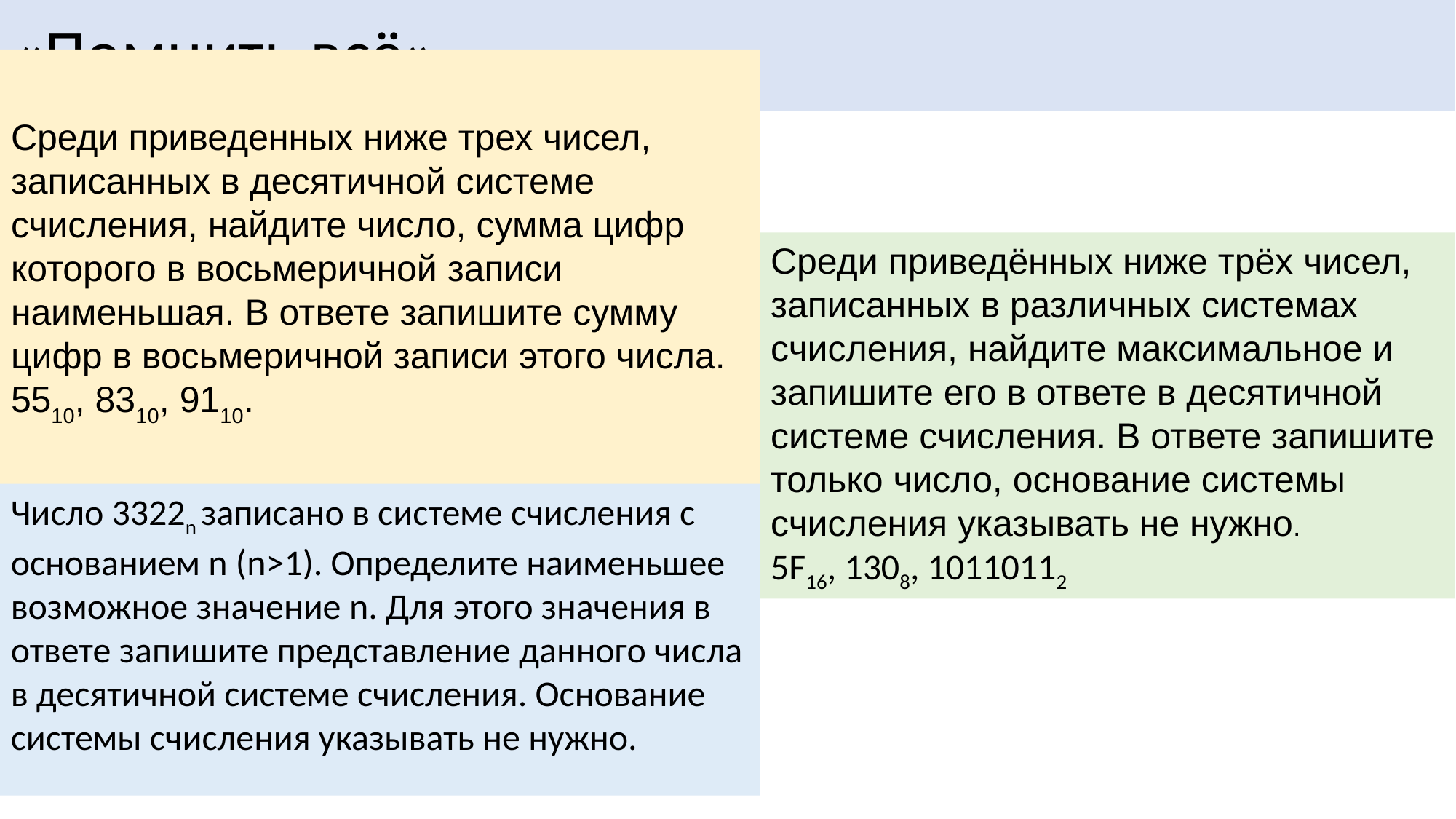

# «Помнить всё»
Среди приведенных ниже трех чисел, записанных в десятичной системе счисления, найдите число, сумма цифр которого в восьмеричной записи наименьшая. В ответе запишите сумму цифр в восьмеричной записи этого числа.
5510, 8310, 9110.

Среди приведённых ниже трёх чисел, записанных в различных системах счисления, найдите максимальное и запишите его в ответе в десятичной системе счисления. В ответе запишите только число, основание системы счисления указывать не нужно.
5F16, 1308, 10110112
Число 3322n записано в системе счисления с основанием n (n>1). Определите наименьшее возможное значение n. Для этого значения в ответе запишите представление данного числа в десятичной системе счисления. Основание системы счисления указывать не нужно.